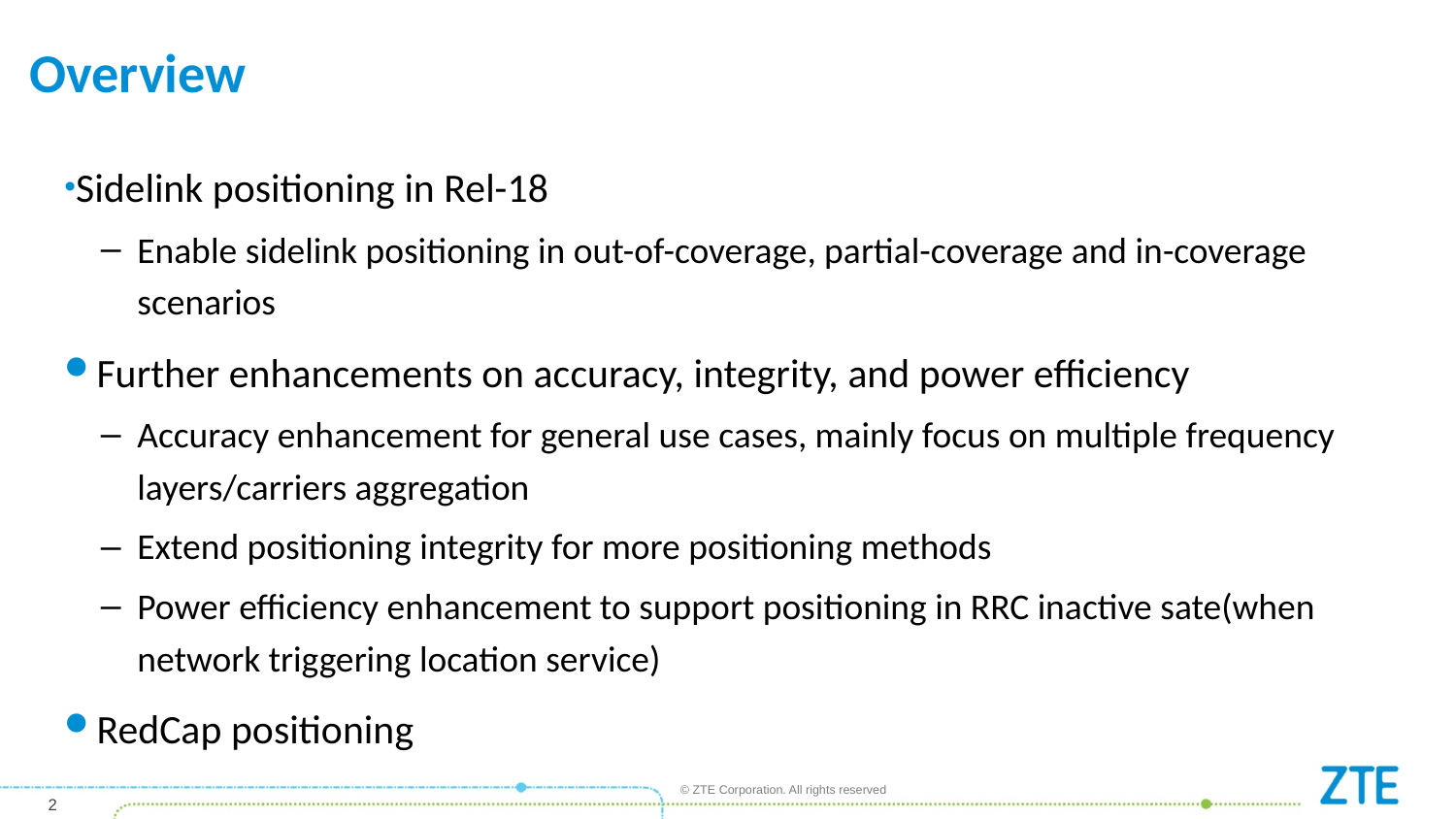

# Overview
Sidelink positioning in Rel-18
Enable sidelink positioning in out-of-coverage, partial-coverage and in-coverage  scenarios
Further enhancements on accuracy, integrity, and power efficiency
Accuracy enhancement for general use cases, mainly focus on multiple frequency layers/carriers aggregation
Extend positioning integrity for more positioning methods
Power efficiency enhancement to support positioning in RRC inactive sate(when network triggering location service)
RedCap positioning